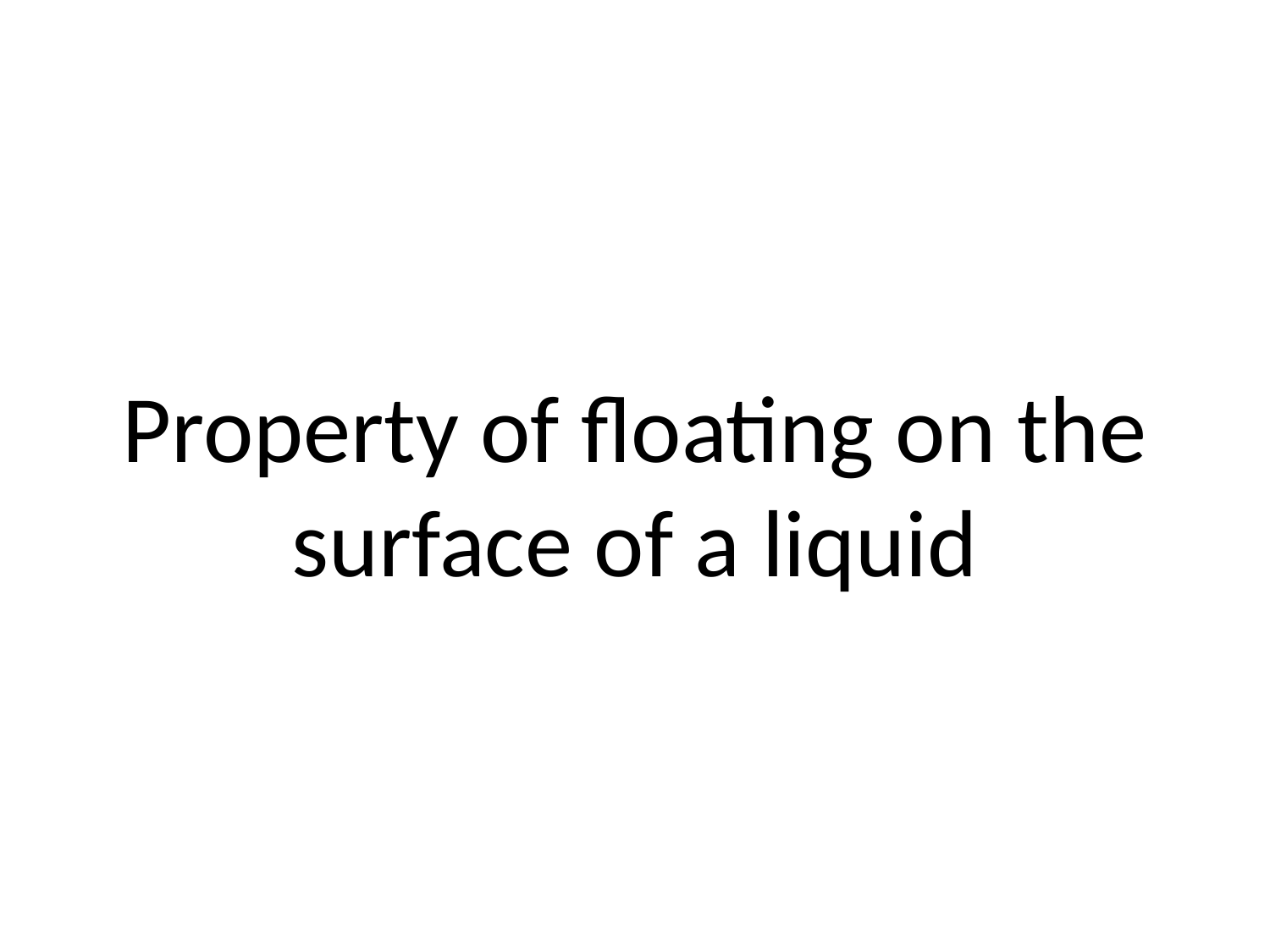

# Property of floating on the surface of a liquid